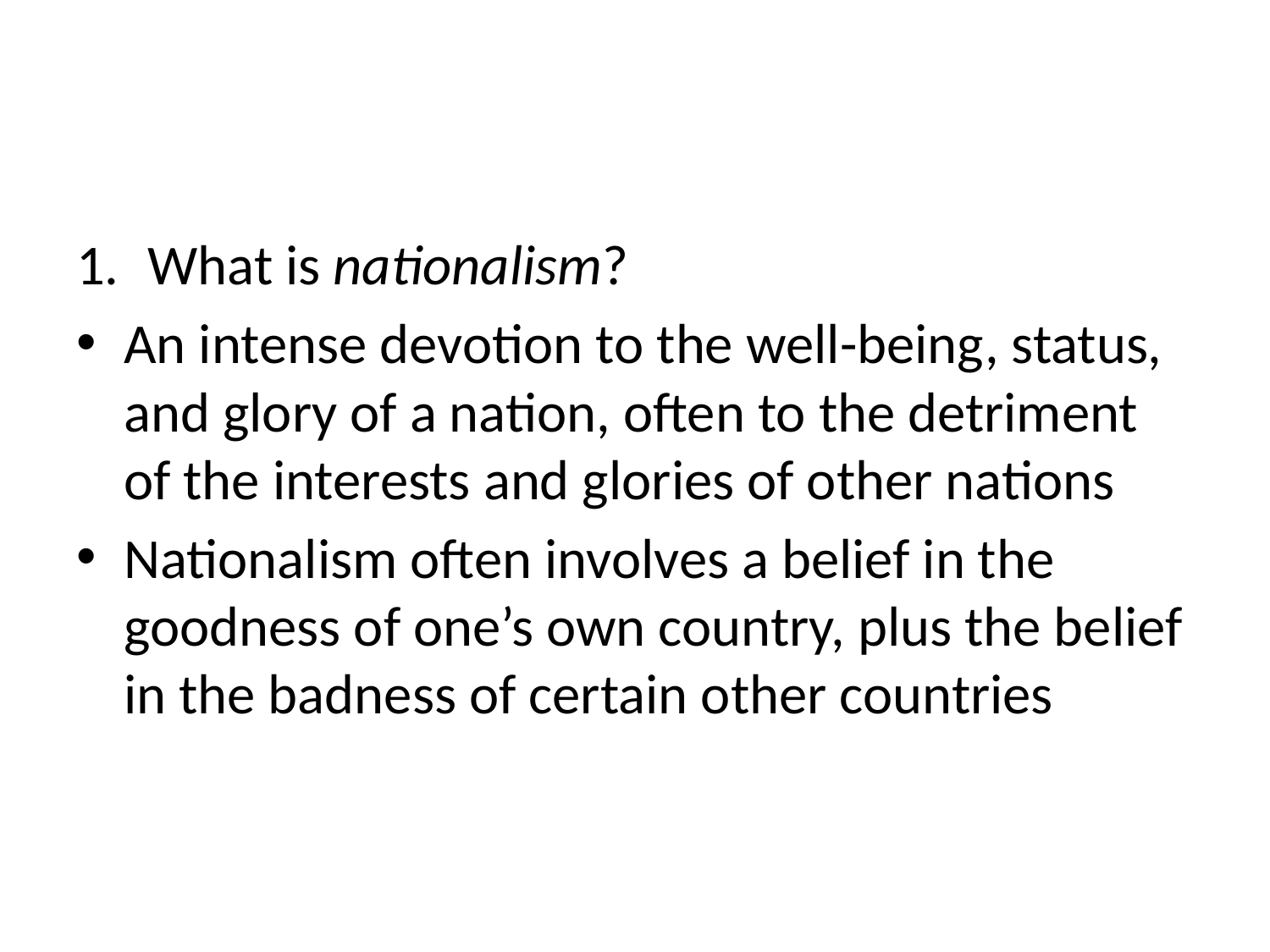

#
What is nationalism?
An intense devotion to the well-being, status, and glory of a nation, often to the detriment of the interests and glories of other nations
Nationalism often involves a belief in the goodness of one’s own country, plus the belief in the badness of certain other countries